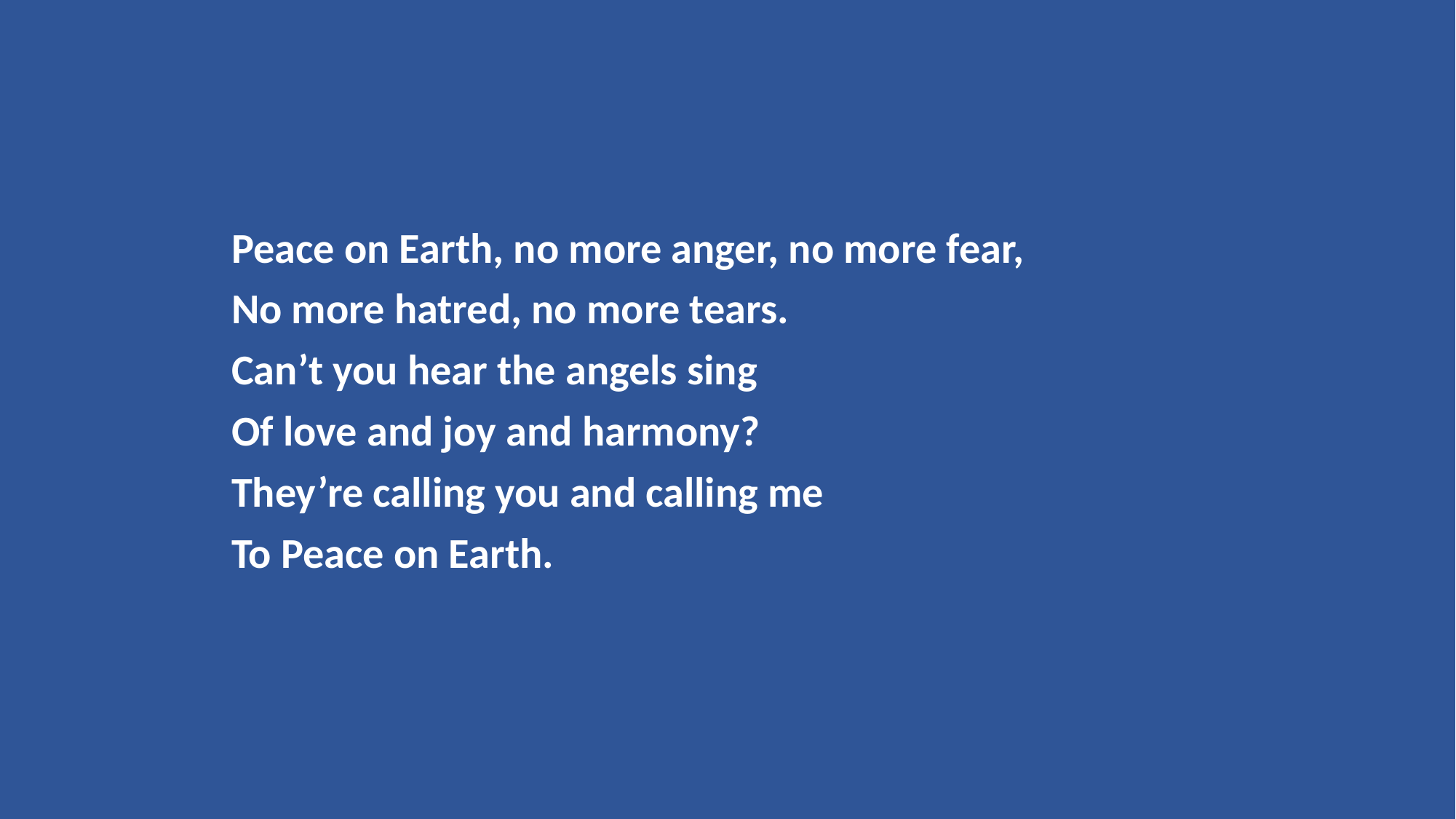

Peace on Earth, no more anger, no more fear,
No more hatred, no more tears.
Can’t you hear the angels sing
Of love and joy and harmony?
They’re calling you and calling me
To Peace on Earth.